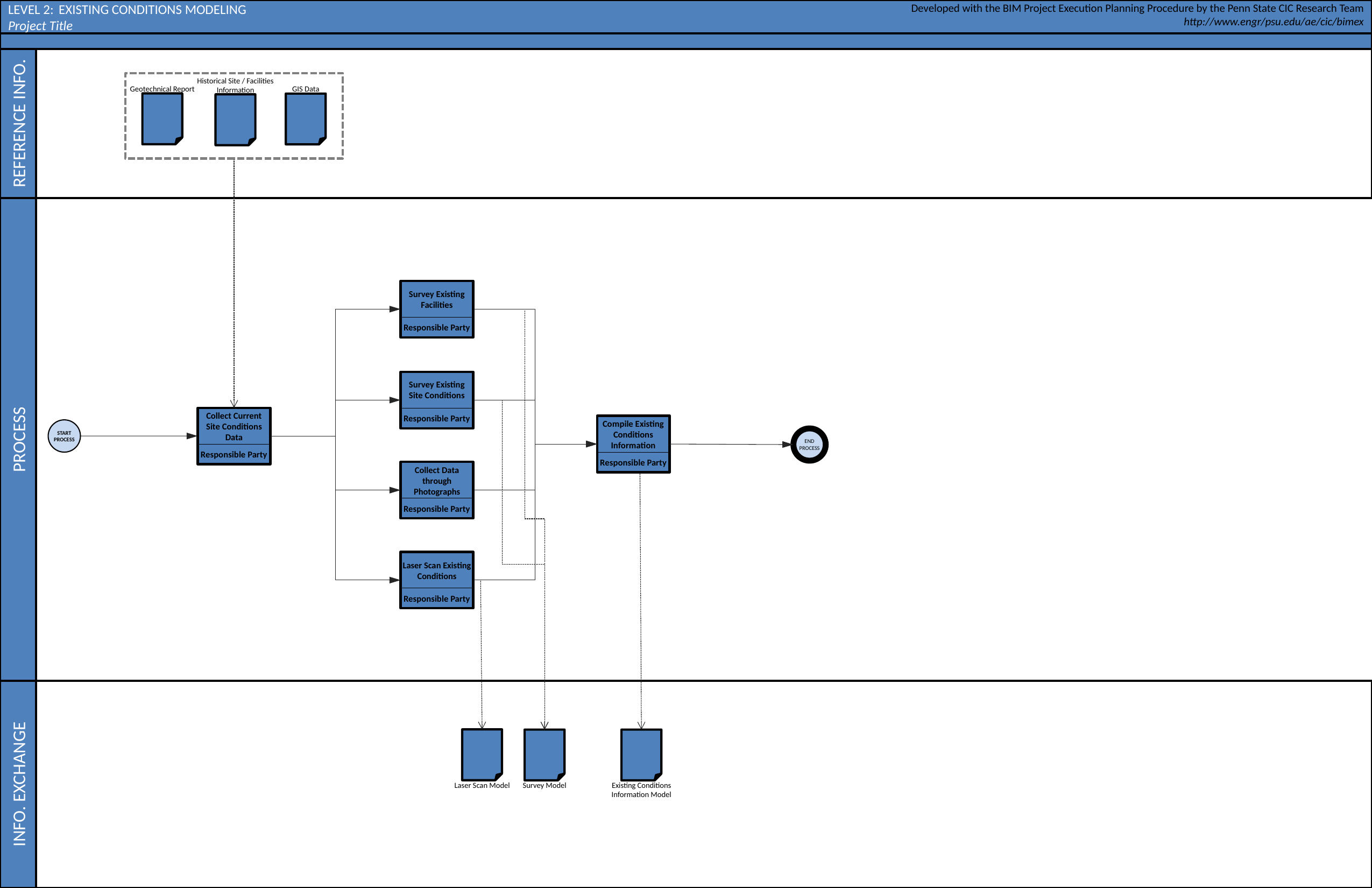

# EXISTING CONDITIONS MODELING
Geotechnical Report

GIS Data

Historical Site / Facilities Information

Survey Existing Facilities
Responsible Party
Survey Existing Site Conditions

Responsible Party

Collect Current Site Conditions Data
Responsible Party

Compile Existing Conditions Information
Responsible Party
START PROCESS
END PROCESS

Collect Data through Photographs
Responsible Party

Laser Scan Existing Conditions
Responsible Party

Laser Scan Model

Survey Model

Existing Conditions Information Model